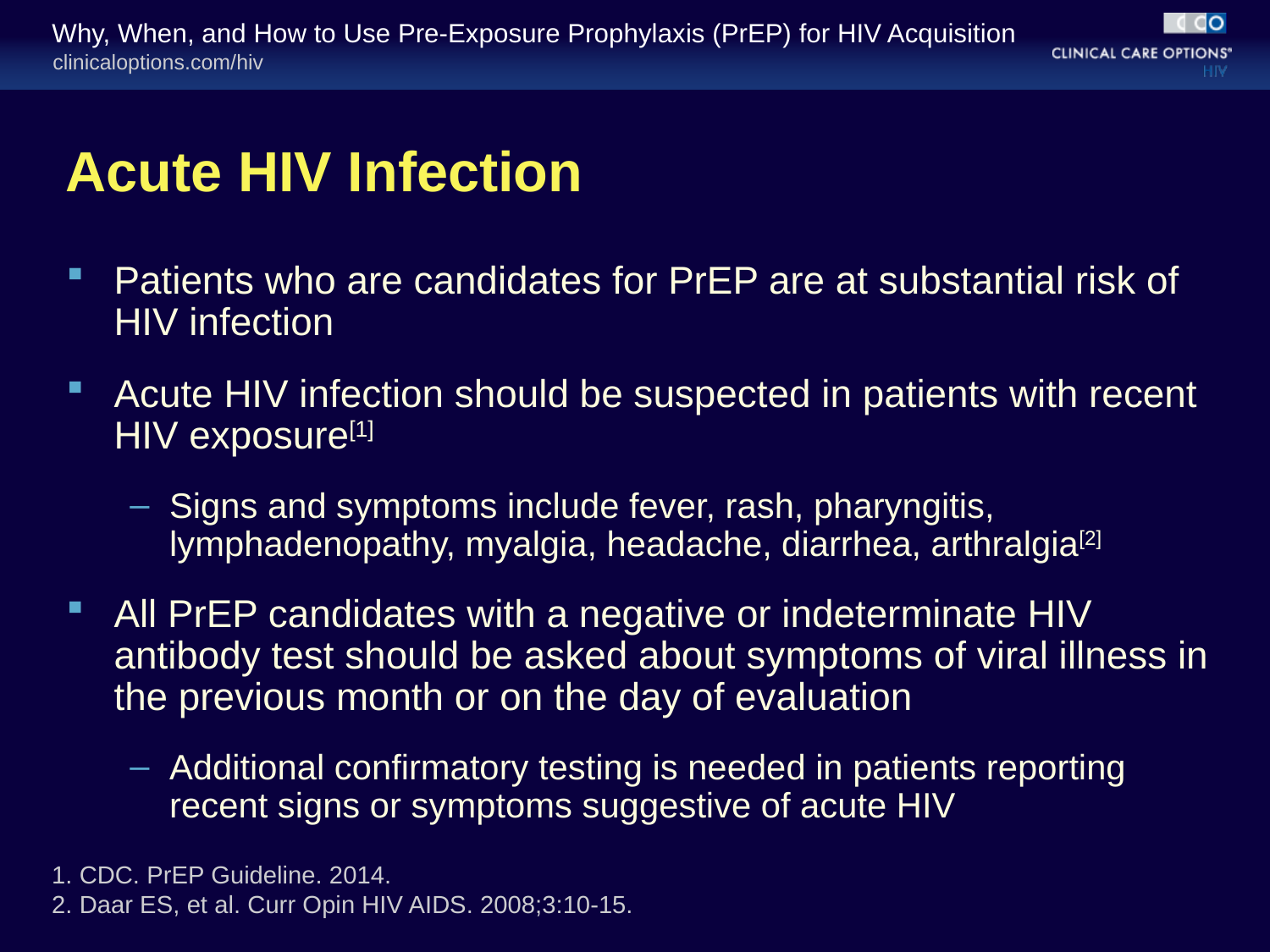

# Acute HIV Infection
Patients who are candidates for PrEP are at substantial risk of HIV infection
Acute HIV infection should be suspected in patients with recent HIV exposure[1]
Signs and symptoms include fever, rash, pharyngitis, lymphadenopathy, myalgia, headache, diarrhea, arthralgia[2]
All PrEP candidates with a negative or indeterminate HIV antibody test should be asked about symptoms of viral illness in the previous month or on the day of evaluation
Additional confirmatory testing is needed in patients reporting recent signs or symptoms suggestive of acute HIV
1. CDC. PrEP Guideline. 2014.
2. Daar ES, et al. Curr Opin HIV AIDS. 2008;3:10-15.